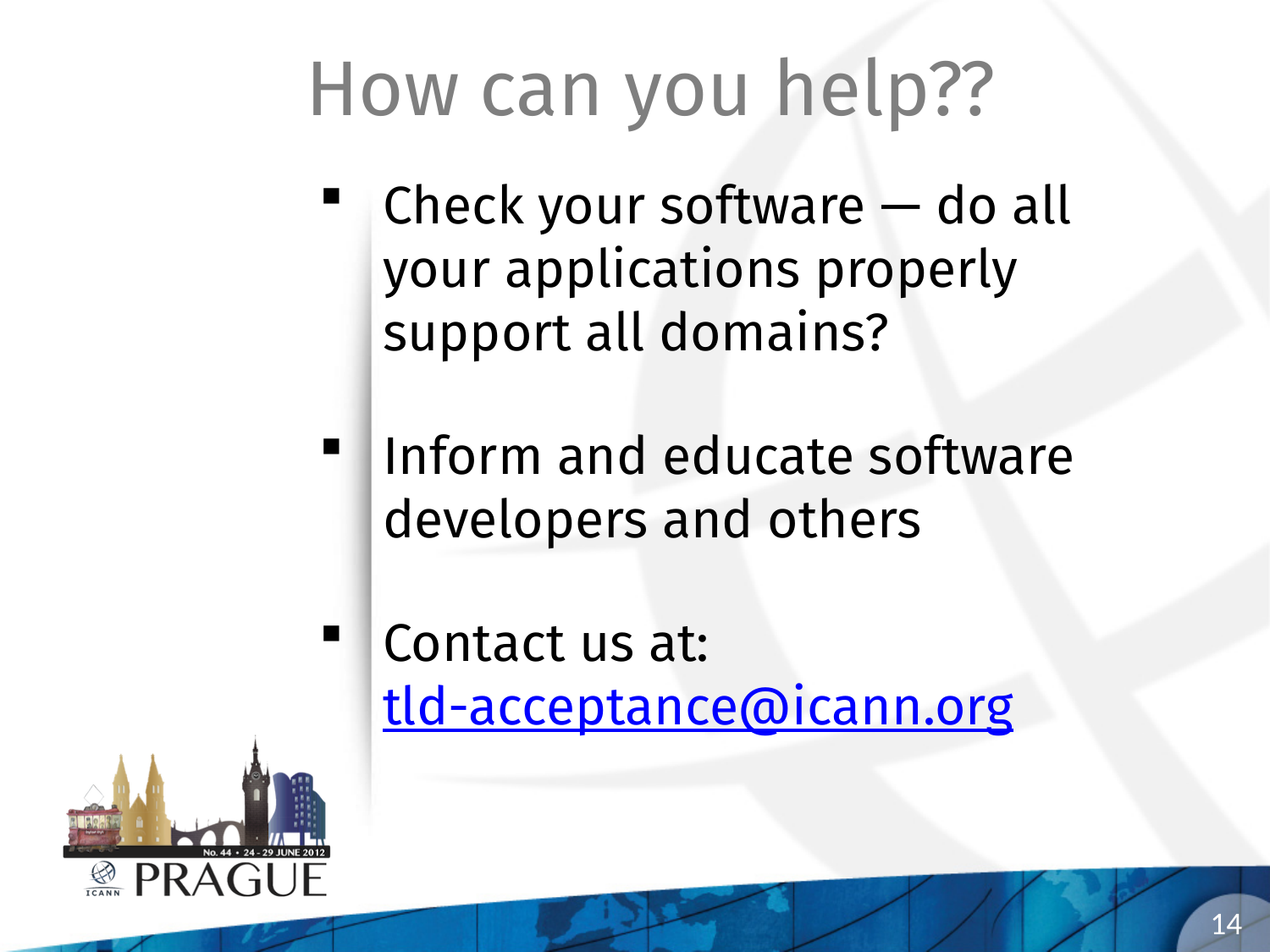

How can you help??
Check your software — do all your applications properly support all domains?

Inform and educate software developers and others

Contact us at:
tld-acceptance@icann.org

14